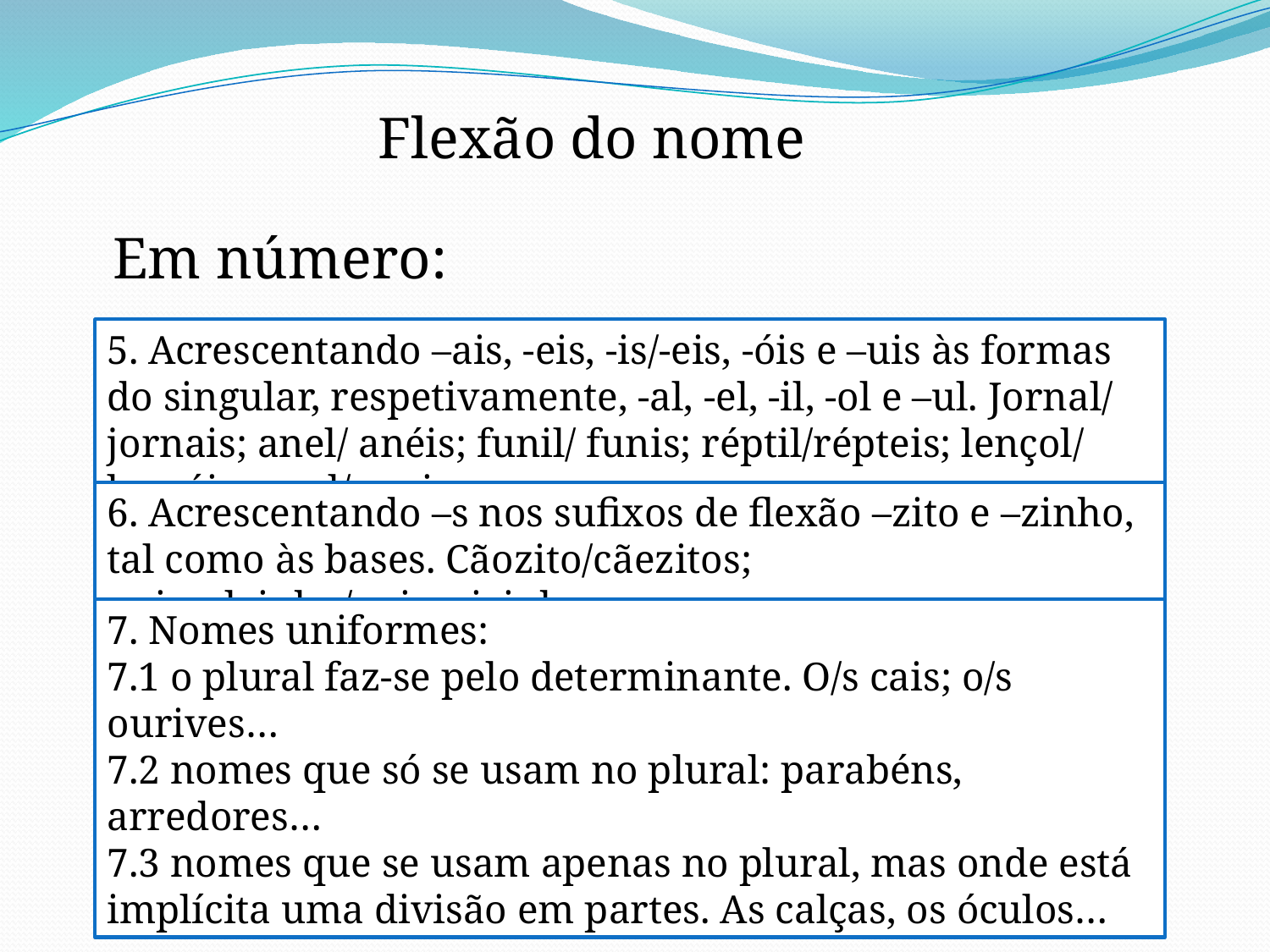

Flexão do nome
Em número:
5. Acrescentando –ais, -eis, -is/-eis, -óis e –uis às formas do singular, respetivamente, -al, -el, -il, -ol e –ul. Jornal/ jornais; anel/ anéis; funil/ funis; réptil/répteis; lençol/ lençóis; paul/pauis.
6. Acrescentando –s nos sufixos de flexão –zito e –zinho, tal como às bases. Cãozito/cãezitos; animalzinho/animaizinhos...
7. Nomes uniformes:
7.1 o plural faz-se pelo determinante. O/s cais; o/s ourives…
7.2 nomes que só se usam no plural: parabéns, arredores…
7.3 nomes que se usam apenas no plural, mas onde está implícita uma divisão em partes. As calças, os óculos…